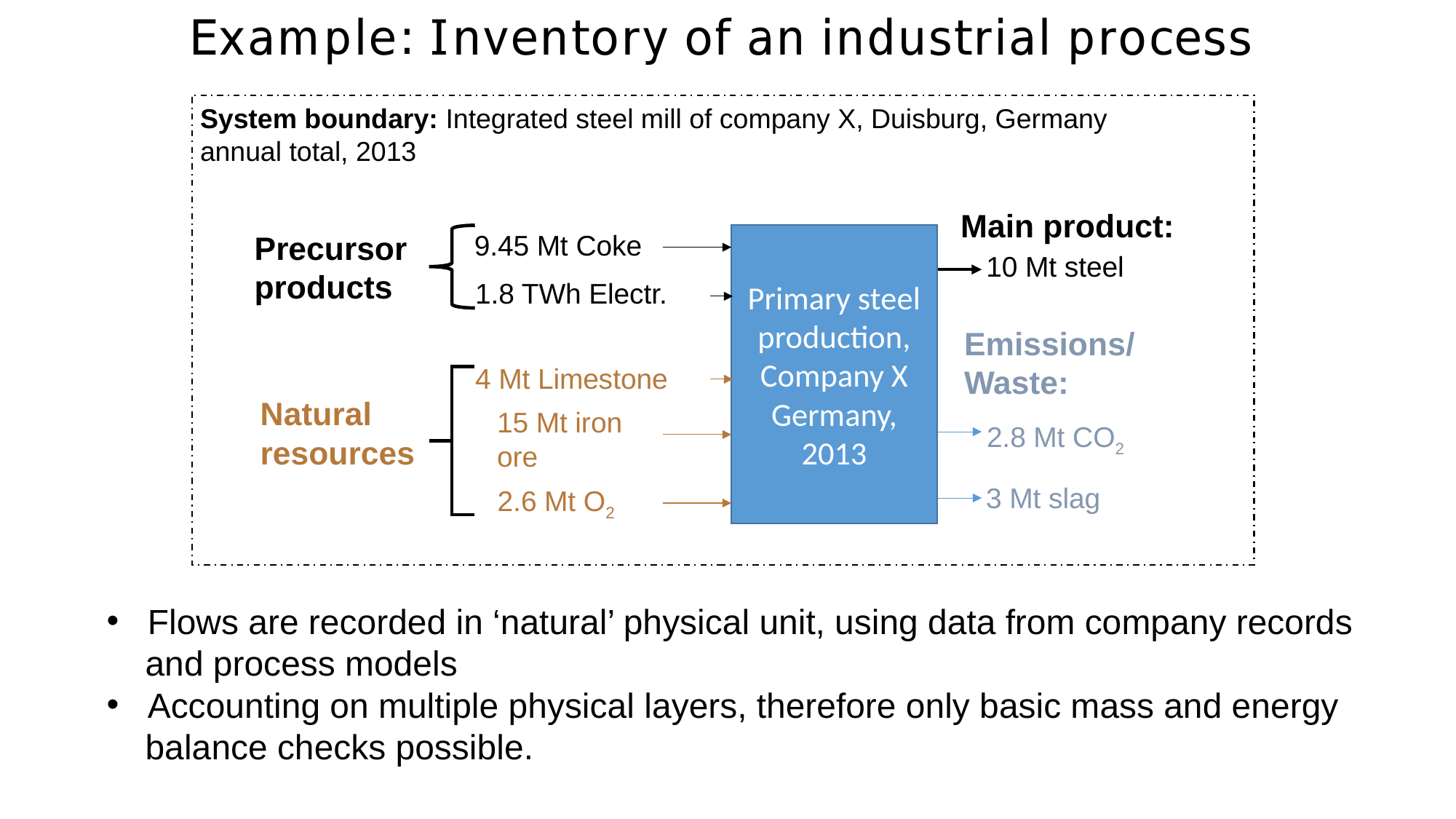

Example: Inventory of an industrial process

System boundary: Integrated steel mill of company X, Duisburg, Germany
annual total, 2013
Main product:
9.45 Mt Coke
Precursor
products

Primary steel production,
Company X
Germany, 2013
10 Mt steel
1.8 TWh Electr.
Emissions/
Waste:
4 Mt Limestone

Natural
resources
15 Mt iron
ore
2.8 Mt CO2
3 Mt slag
2.6 Mt O2
Flows are recorded in ‘natural’ physical unit, using data from company records
    and process models
Accounting on multiple physical layers, therefore only basic mass and energy
    balance checks possible.